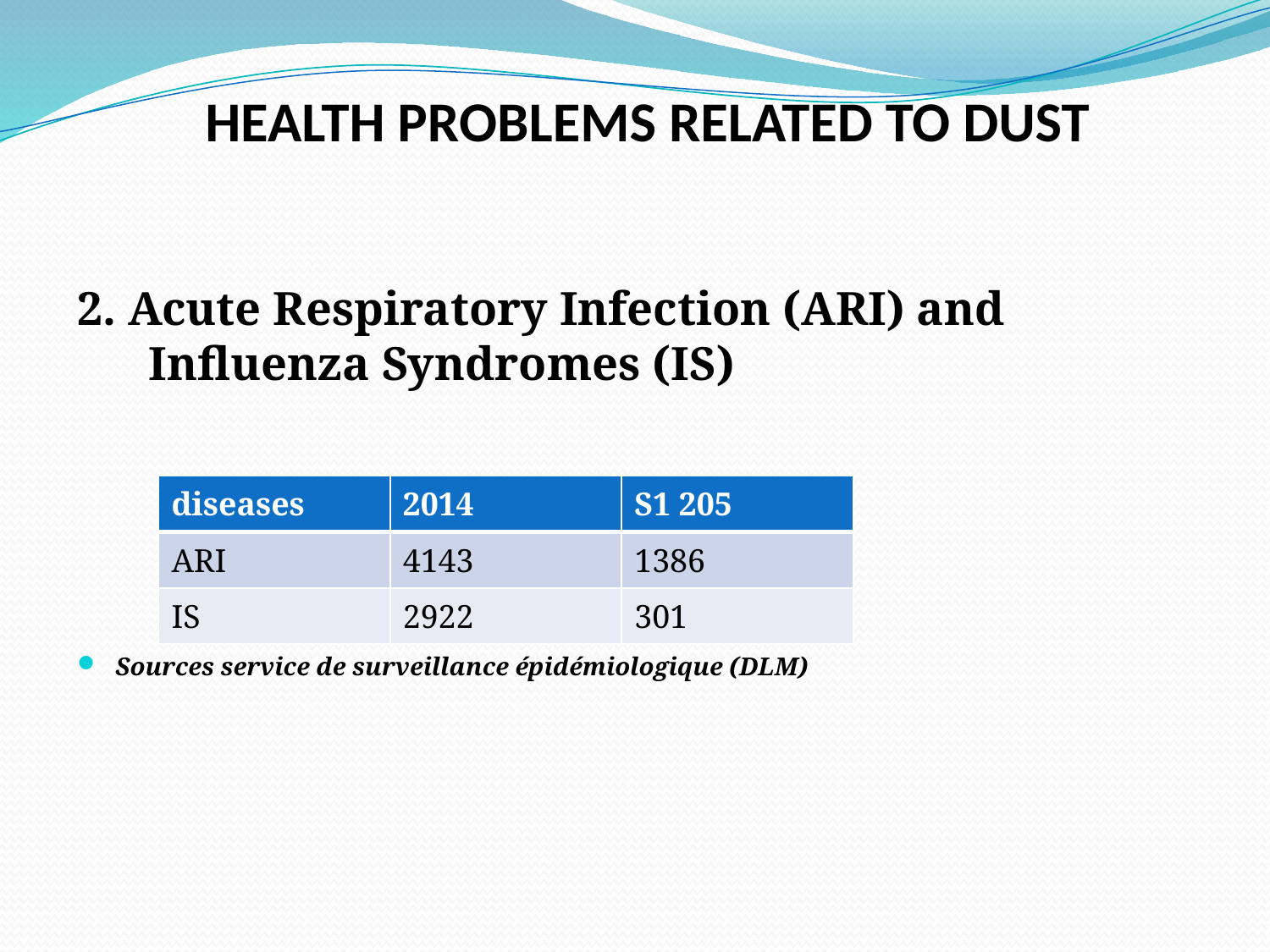

HEALTH PROBLEMS RELATED TO DUST

2. Acute Respiratory Infection (ARI) and Influenza Syndromes (IS)

Sources service de surveillance épidémiologique (DLM)
| diseases | 2014 | S1 205 |
| --- | --- | --- |
| ARI | 4143 | 1386 |
| IS | 2922 | 301 |